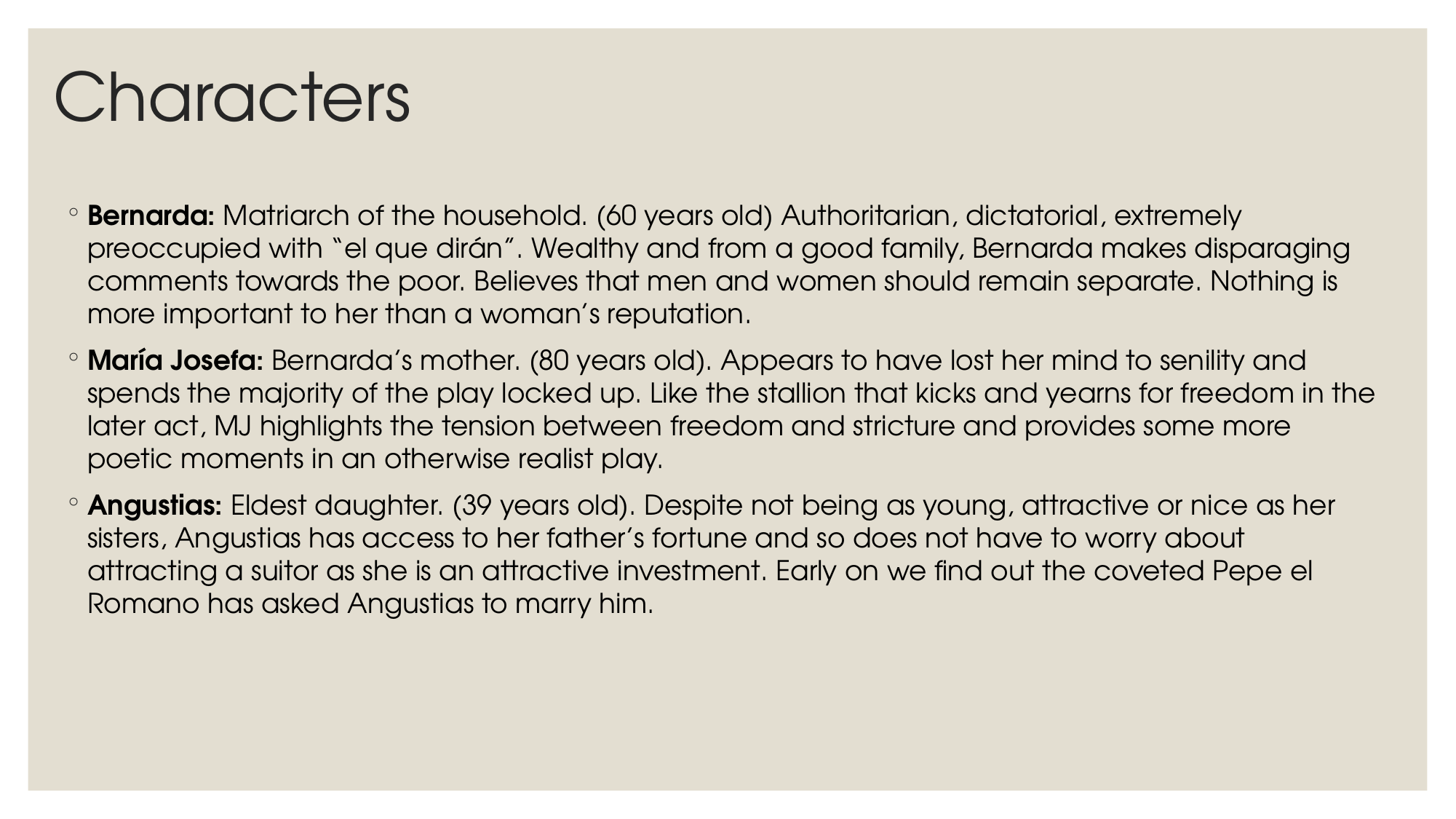

# Characters
Bernarda: Matriarch of the household. (60 years old) Authoritarian, dictatorial, extremely preoccupied with “el que dirán”. Wealthy and from a good family, Bernarda makes disparaging comments towards the poor. Believes that men and women should remain separate. Nothing is more important to her than a woman’s reputation.
María Josefa: Bernarda’s mother. (80 years old). Appears to have lost her mind to senility and spends the majority of the play locked up. Like the stallion that kicks and yearns for freedom in the later act, MJ highlights the tension between freedom and stricture and provides some more poetic moments in an otherwise realist play.
Angustias: Eldest daughter. (39 years old). Despite not being as young, attractive or nice as her sisters, Angustias has access to her father’s fortune and so does not have to worry about attracting a suitor as she is an attractive investment. Early on we find out the coveted Pepe el Romano has asked Angustias to marry him.